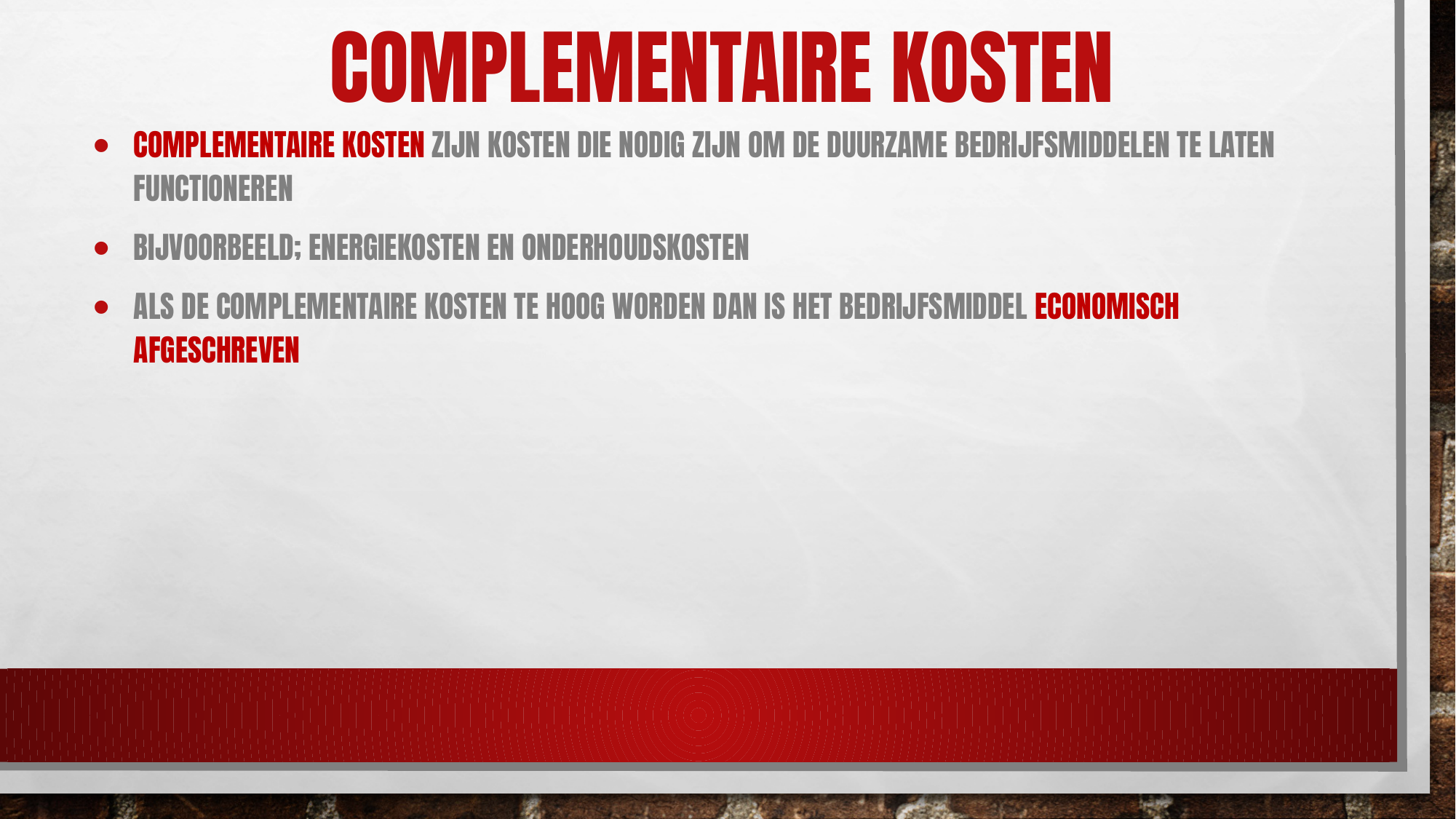

# Complementaire kosten
Complementaire kosten zijn kosten die nodig zijn om de duurzame bedrijfsmiddelen te laten functioneren
Bijvoorbeeld; energiekosten en onderhoudskosten
Als de complementaire kosten te hoog worden dan is het bedrijfsmiddel economisch afgeschreven